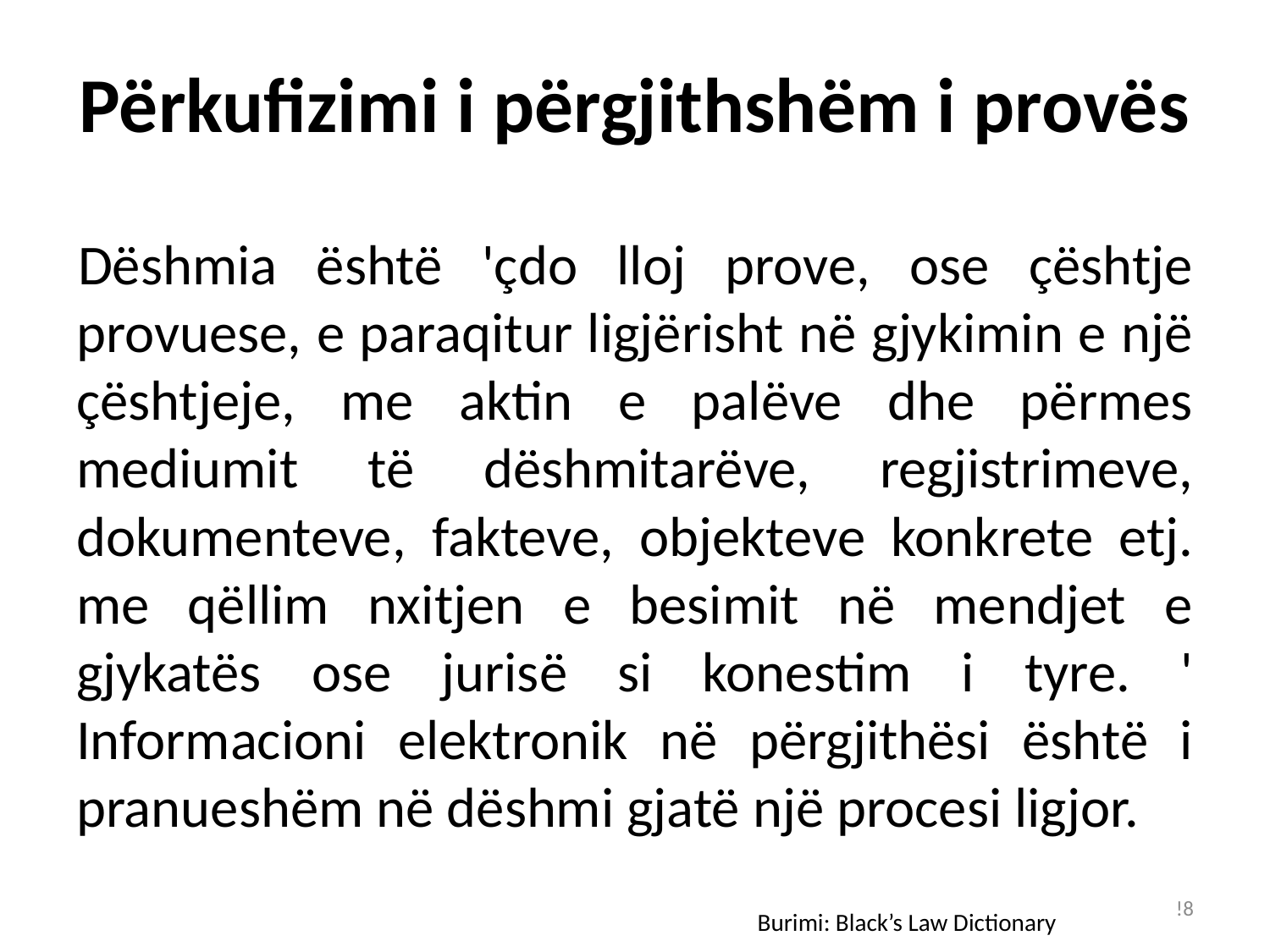

# Përkufizimi i përgjithshëm i provës
Dëshmia është 'çdo lloj prove, ose çështje provuese, e paraqitur ligjërisht në gjykimin e një çështjeje, me aktin e palëve dhe përmes mediumit të dëshmitarëve, regjistrimeve, dokumenteve, fakteve, objekteve konkrete etj. me qëllim nxitjen e besimit në mendjet e gjykatës ose jurisë si konestim i tyre. ' Informacioni elektronik në përgjithësi është i pranueshëm në dëshmi gjatë një procesi ligjor.
!8
Burimi: Black’s Law Dictionary